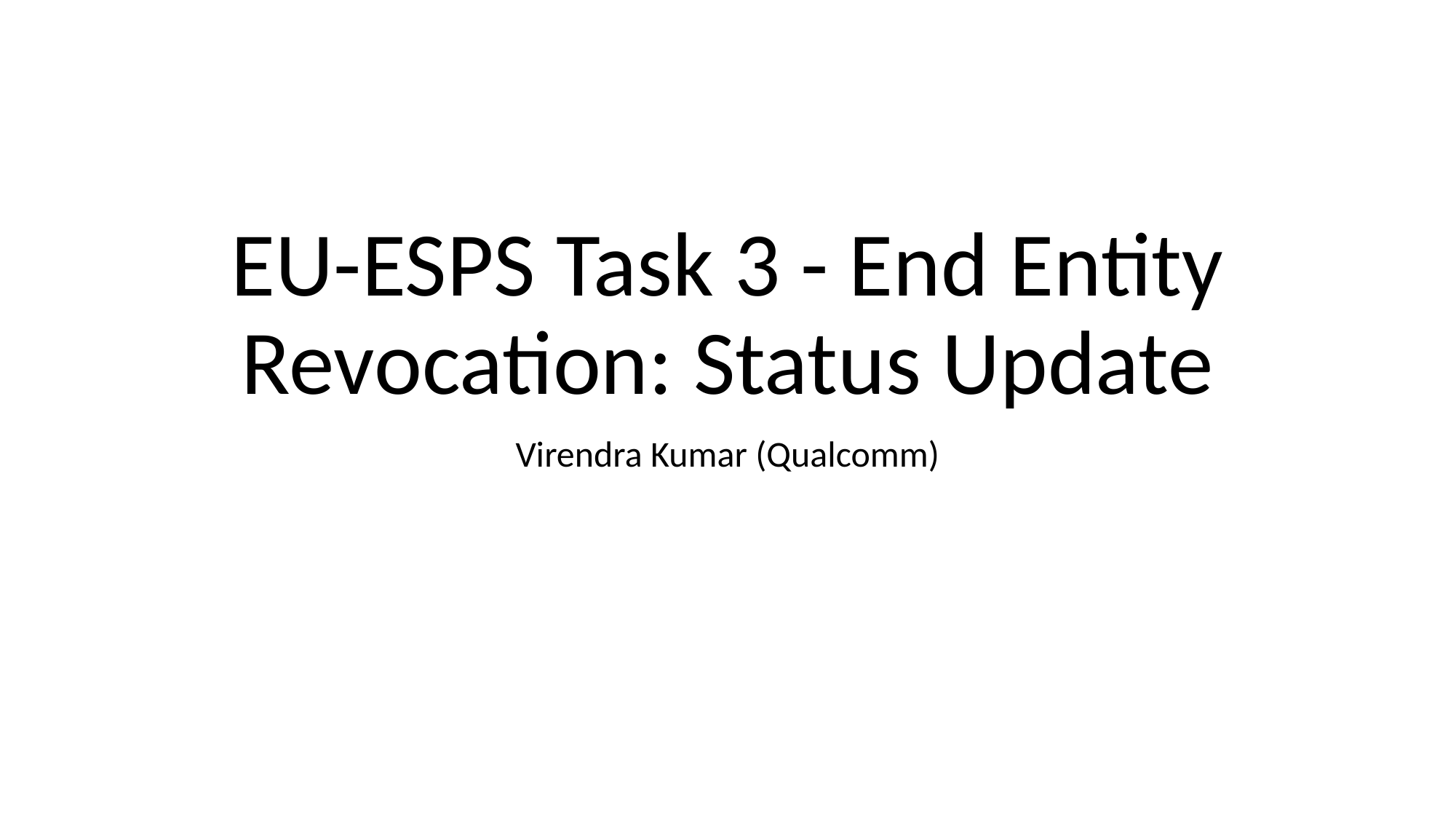

# EU-ESPS Task 3 - End Entity Revocation: Status Update
Virendra Kumar (Qualcomm)